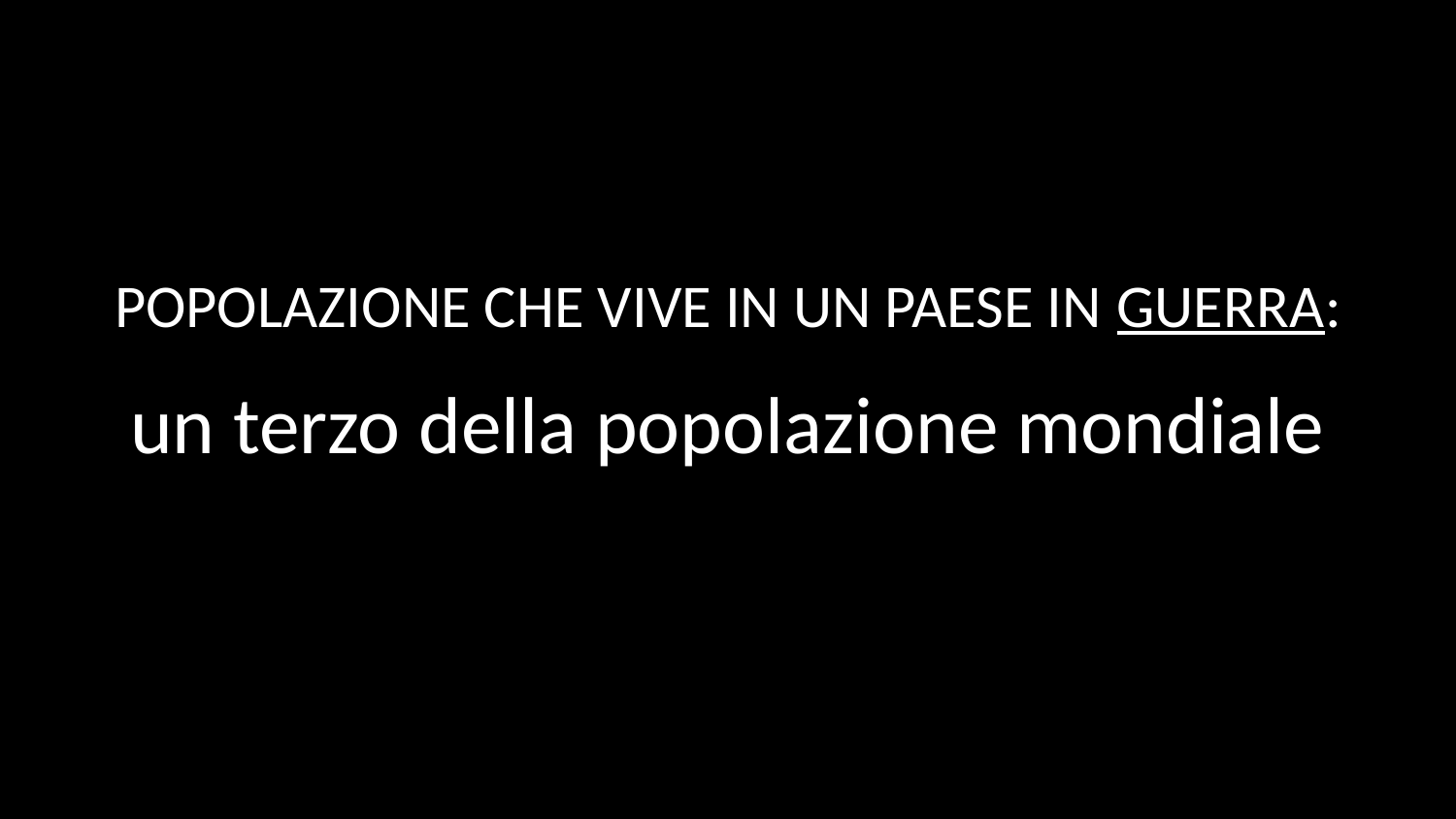

POPOLAZIONE CHE VIVE IN UN PAESE IN GUERRA:
un terzo della popolazione mondiale